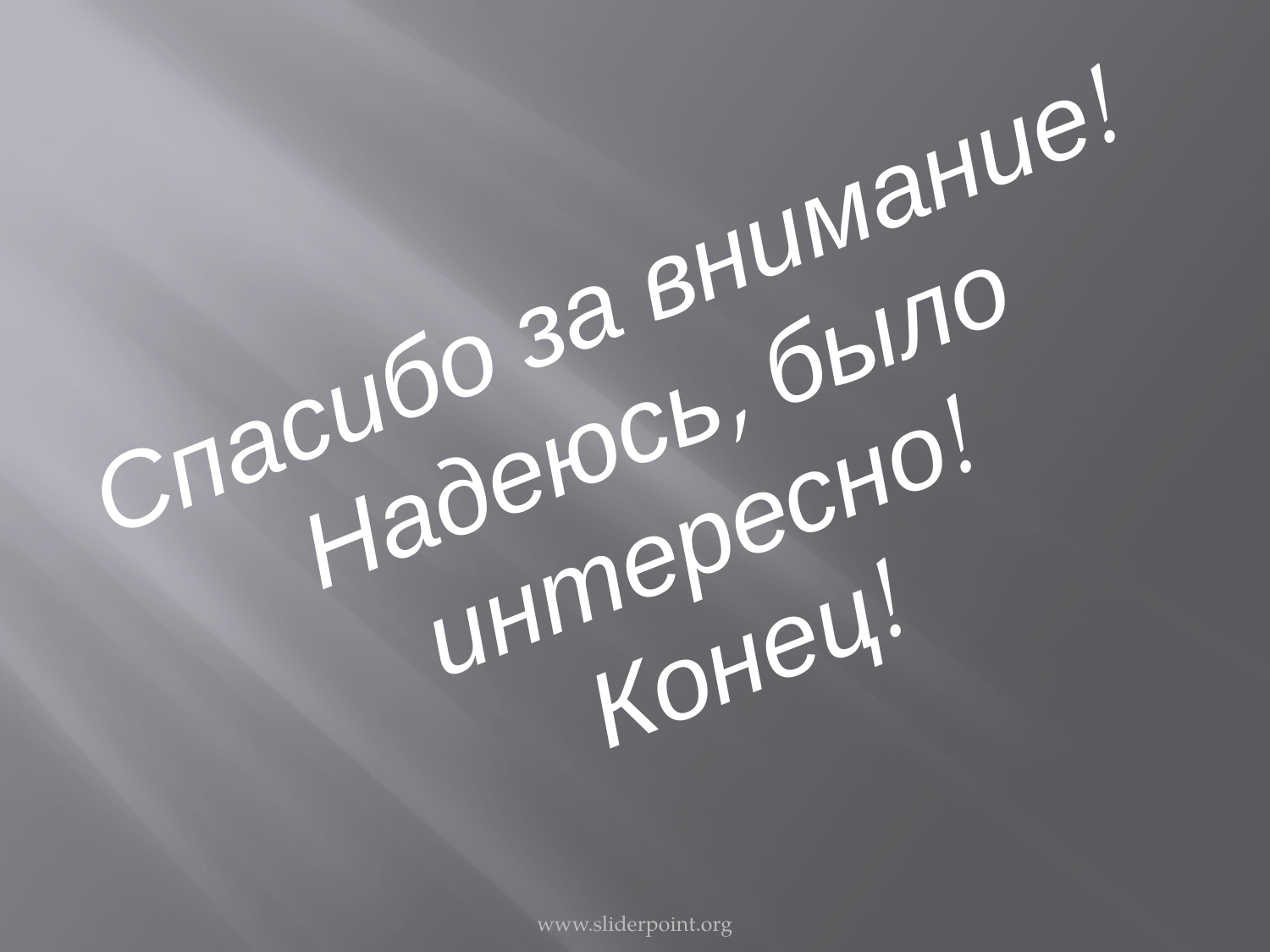

Спасибо за внимание!
Надеюсь, было интересно!
Конец!
www.sliderpoint.org